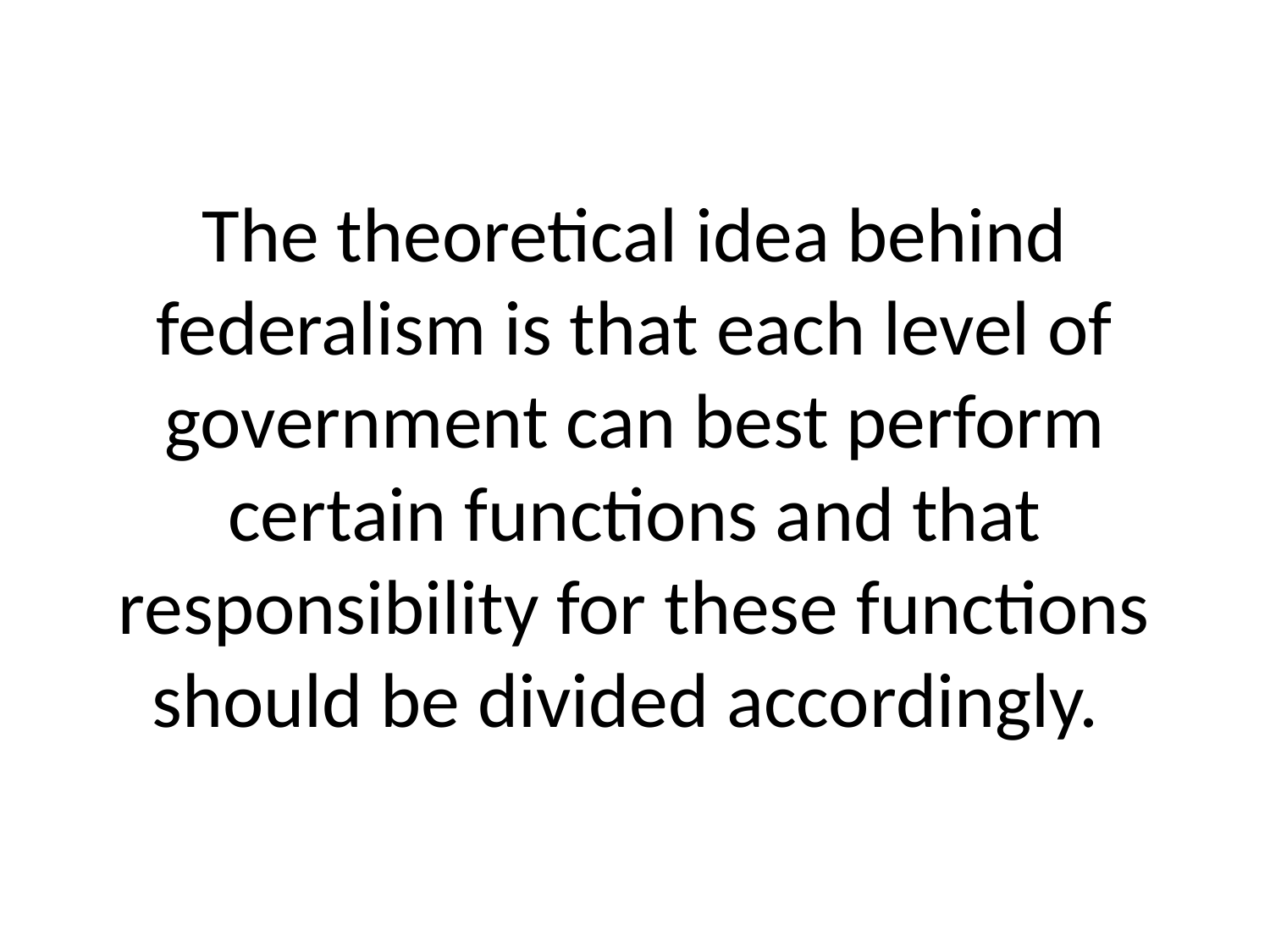

# The theoretical idea behind federalism is that each level of government can best perform certain functions and that responsibility for these functions should be divided accordingly.